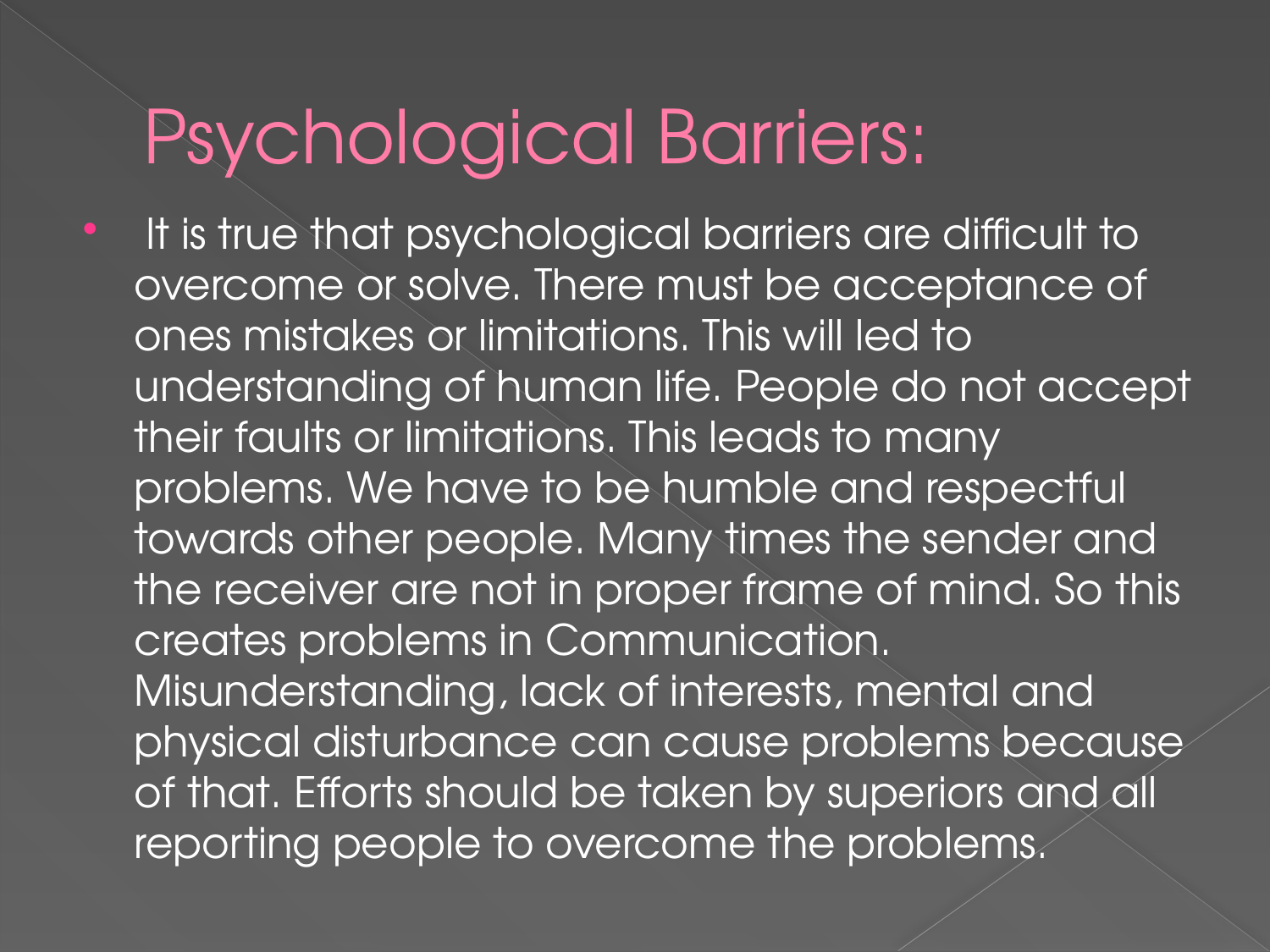

# Psychological Barriers:
 It is true that psychological barriers are difficult to overcome or solve. There must be acceptance of ones mistakes or limitations. This will led to understanding of human life. People do not accept their faults or limitations. This leads to many problems. We have to be humble and respectful towards other people. Many times the sender and the receiver are not in proper frame of mind. So this creates problems in Communication. Misunderstanding, lack of interests, mental and physical disturbance can cause problems because of that. Efforts should be taken by superiors and all reporting people to overcome the problems.